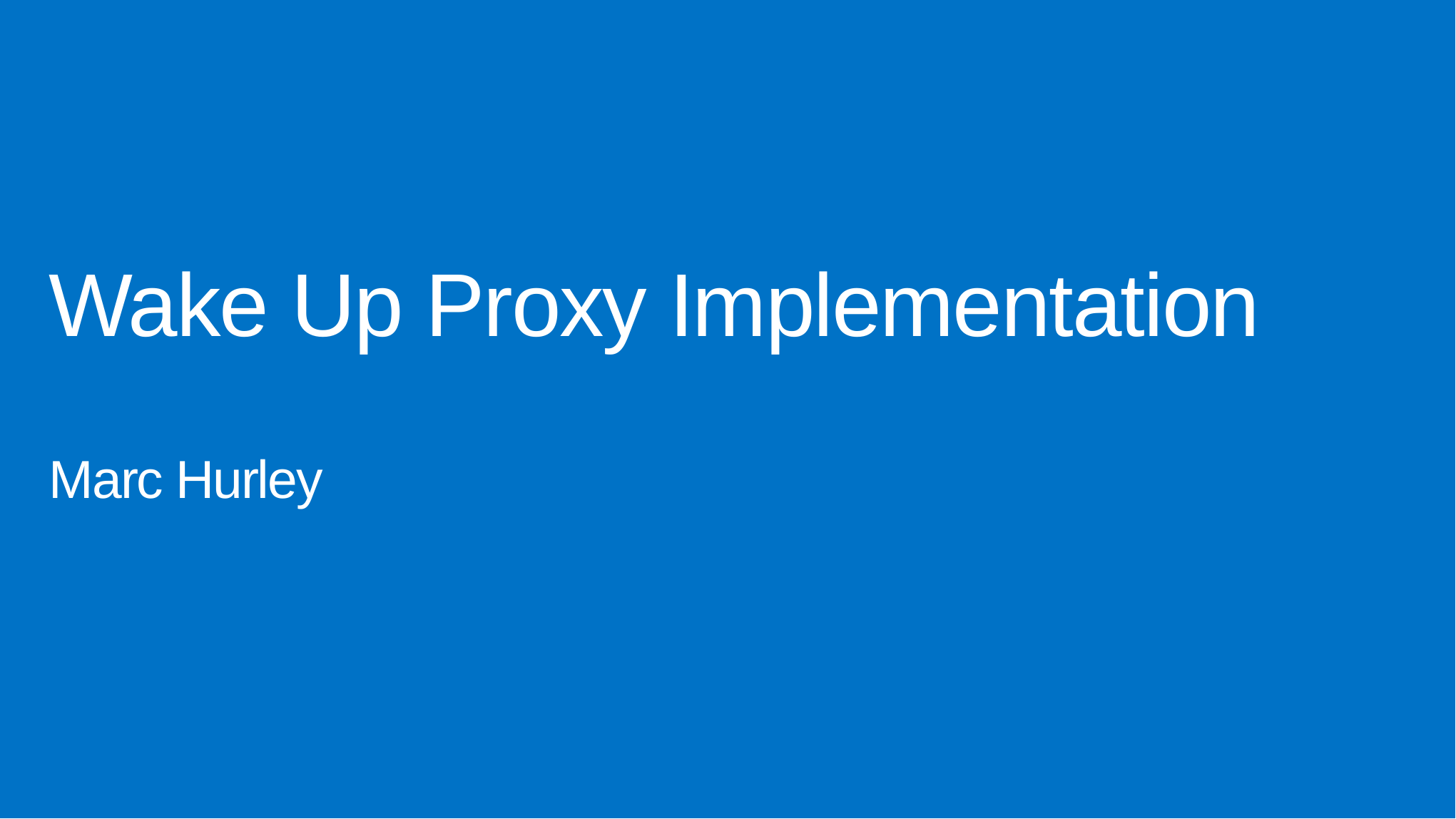

# Wake Up Proxy Implementation Marc Hurley